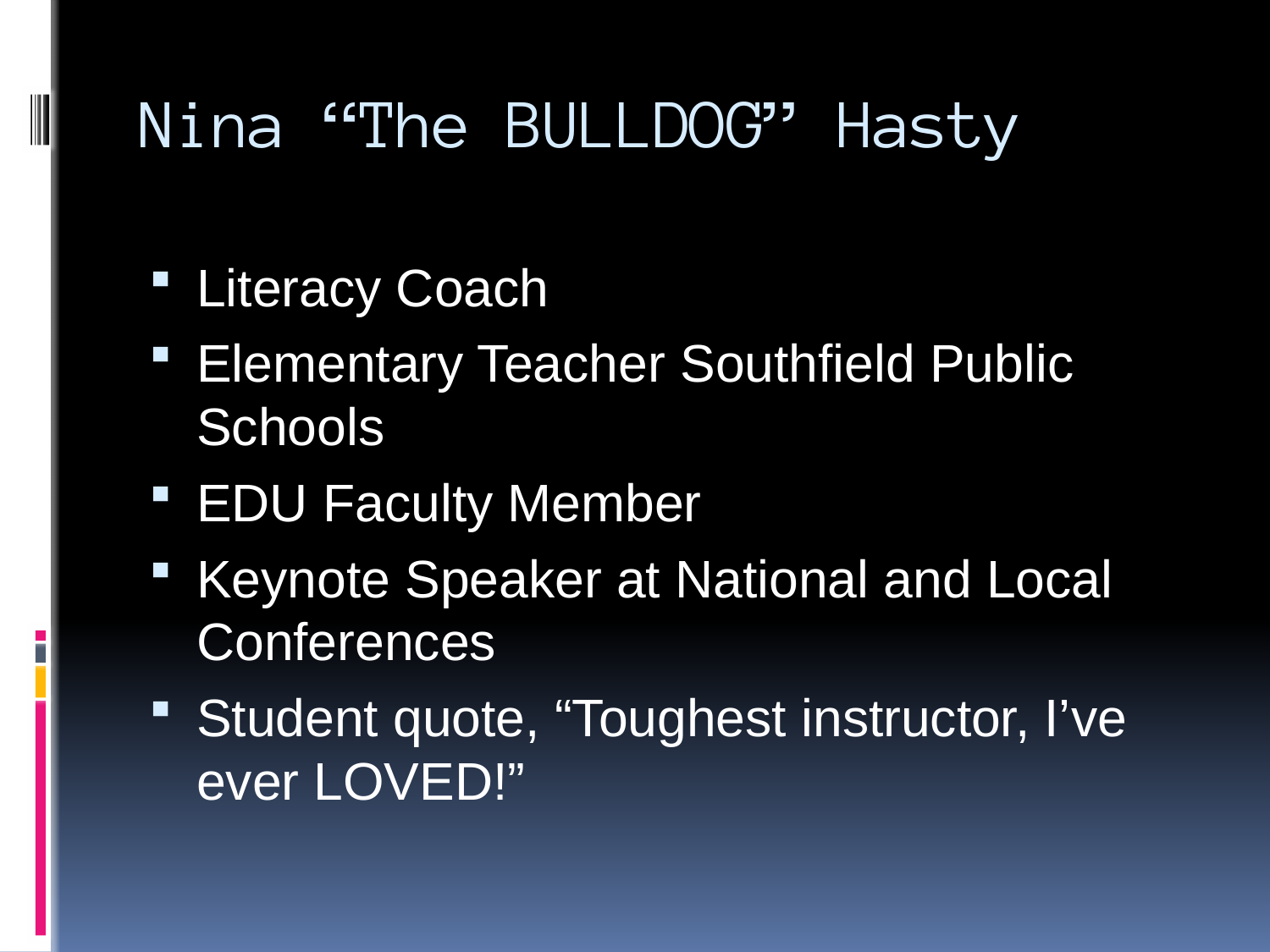

# Nina “The BULLDOG” Hasty
Literacy Coach
Elementary Teacher Southfield Public Schools
EDU Faculty Member
Keynote Speaker at National and Local Conferences
Student quote, “Toughest instructor, I’ve ever LOVED!”